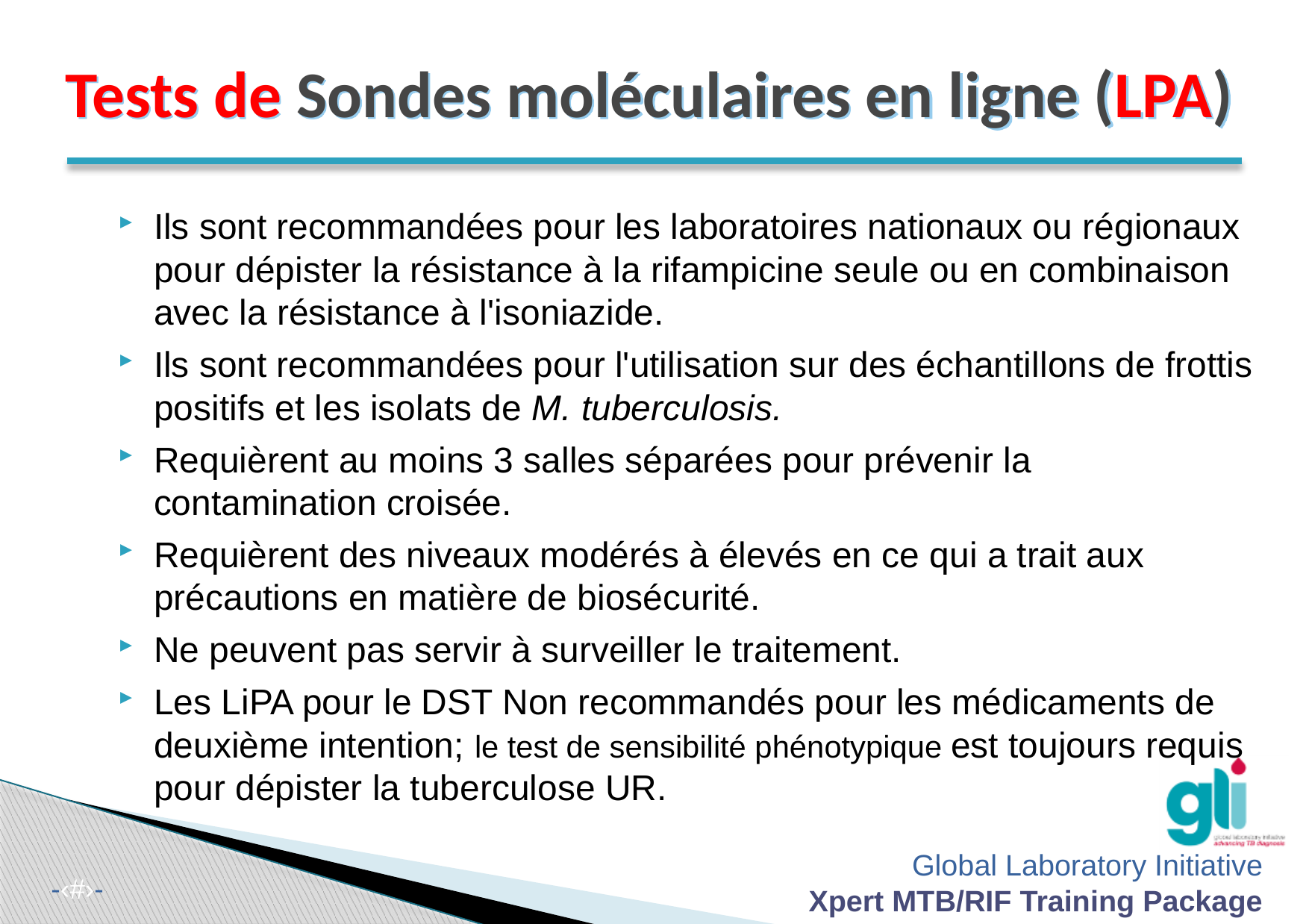

# Tests de Sondes moléculaires en ligne (LPA)
Ils sont recommandées pour les laboratoires nationaux ou régionaux pour dépister la résistance à la rifampicine seule ou en combinaison avec la résistance à l'isoniazide.
Ils sont recommandées pour l'utilisation sur des échantillons de frottis positifs et les isolats de M. tuberculosis.
Requièrent au moins 3 salles séparées pour prévenir la contamination croisée.
Requièrent des niveaux modérés à élevés en ce qui a trait aux précautions en matière de biosécurité.
Ne peuvent pas servir à surveiller le traitement.
Les LiPA pour le DST Non recommandés pour les médicaments de deuxième intention; le test de sensibilité phénotypique est toujours requis pour dépister la tuberculose UR.